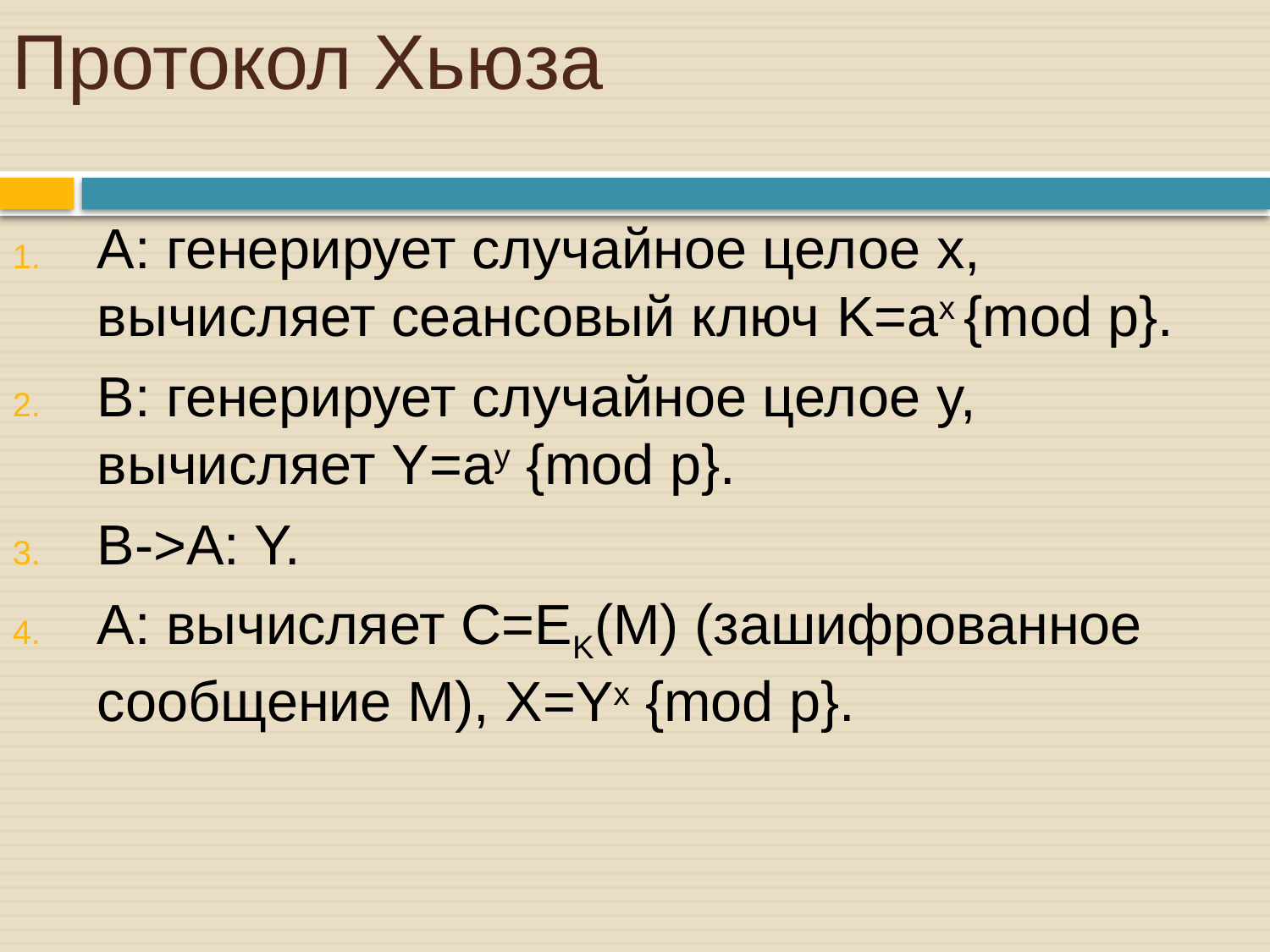

# Протокол Хьюза
A: генерирует случайное целое x, вычисляет сеансовый ключ K=ax {mod p}.
B: генерирует случайное целое y, вычисляет Y=ay {mod p}.
B->A: Y.
A: вычисляет C=EK(M) (зашифрованное сообщение M), X=Yx {mod p}.